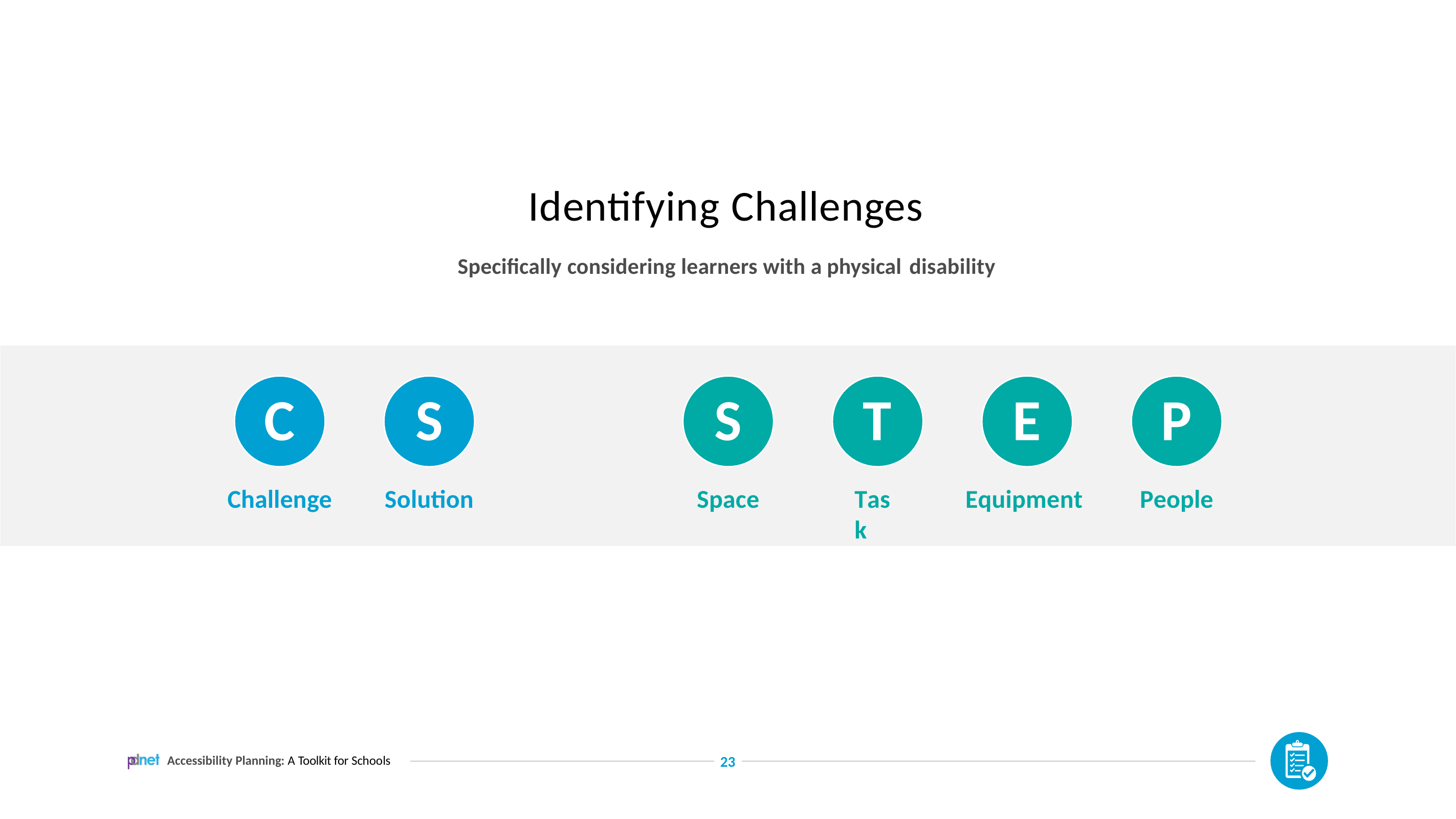

# Identifying Challenges
Specifically considering learners with a physical disability

C
Challenge
S
Solution
T
Task
S
Space
E
Equipment
P
People

Accessibility Planning: A Toolkit for Schools
23